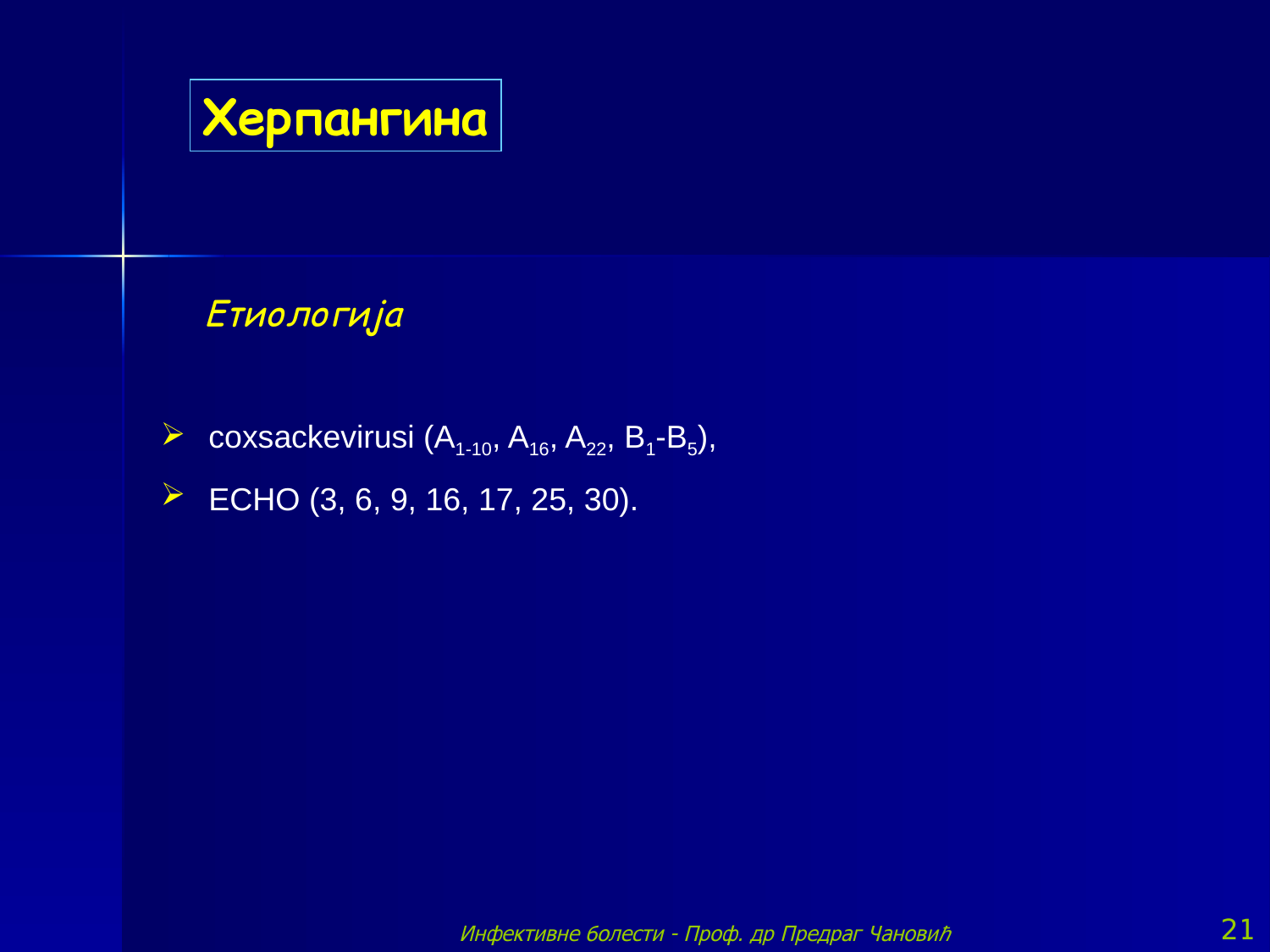

Херпангина
Етиологија
  coxsackevirusi (A1-10, A16, A22, B1-B5),
  ECHO (3, 6, 9, 16, 17, 25, 30).
Инфективне болести - Проф. др Предраг Чановић
21